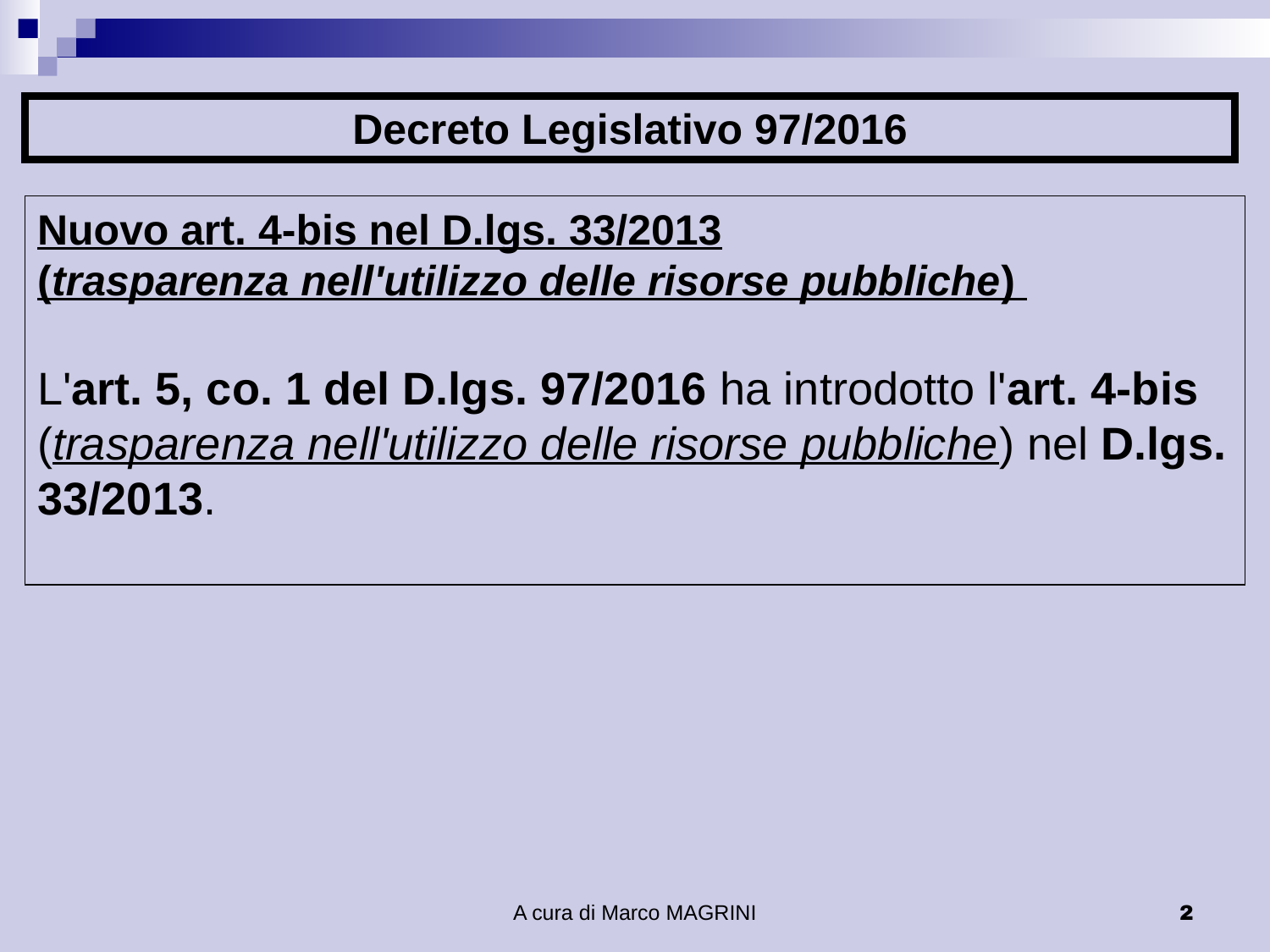

Decreto Legislativo 97/2016
Nuovo art. 4-bis nel D.lgs. 33/2013
(trasparenza nell'utilizzo delle risorse pubbliche)

L'art. 5, co. 1 del D.lgs. 97/2016 ha introdotto l'art. 4-bis (trasparenza nell'utilizzo delle risorse pubbliche) nel D.lgs. 33/2013.

A cura di Marco MAGRINI
2